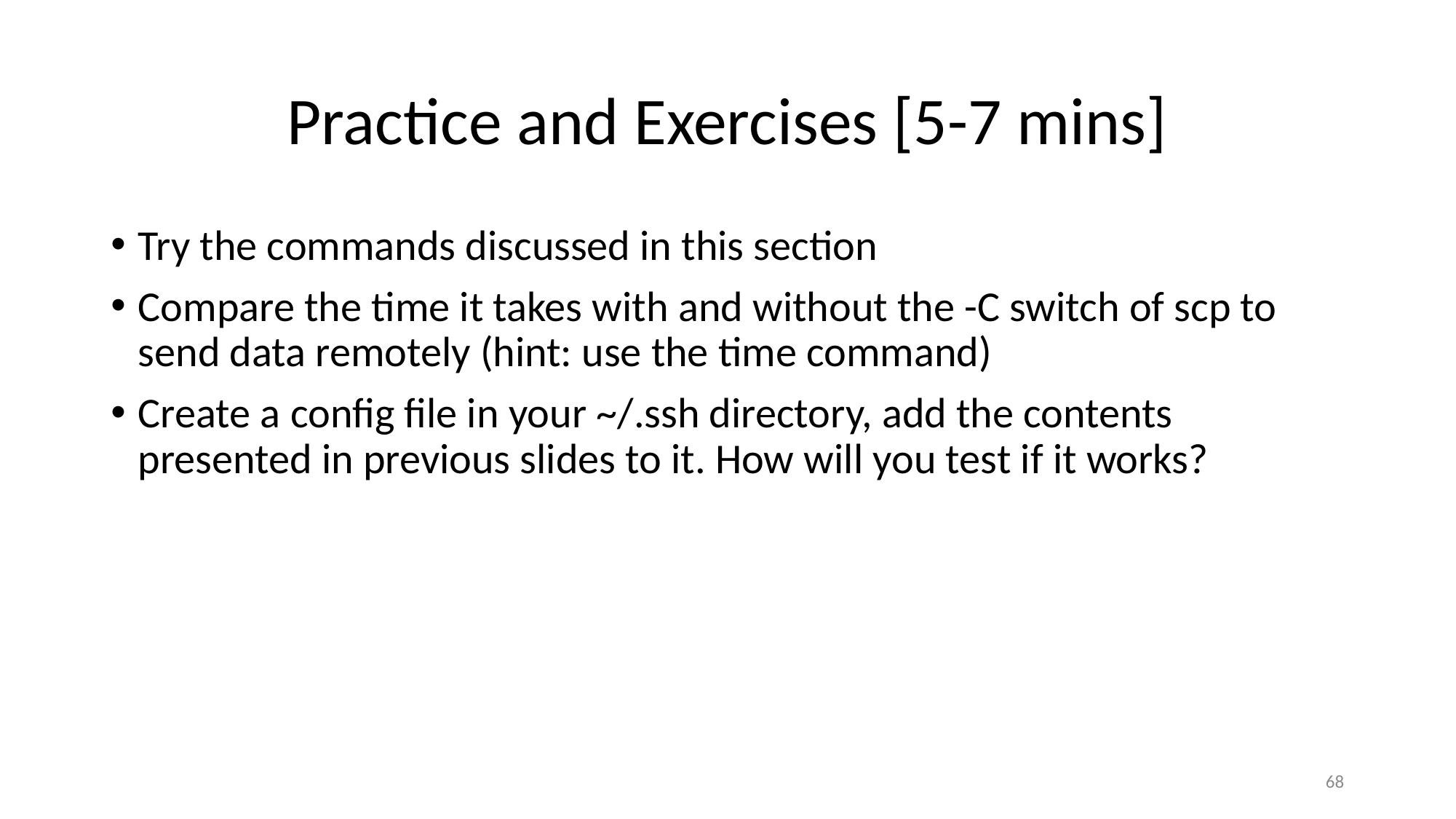

# Practice and Exercises [5-7 mins]
Try the commands discussed in this section
Compare the time it takes with and without the -C switch of scp to send data remotely (hint: use the time command)
Create a config file in your ~/.ssh directory, add the contents presented in previous slides to it. How will you test if it works?

68